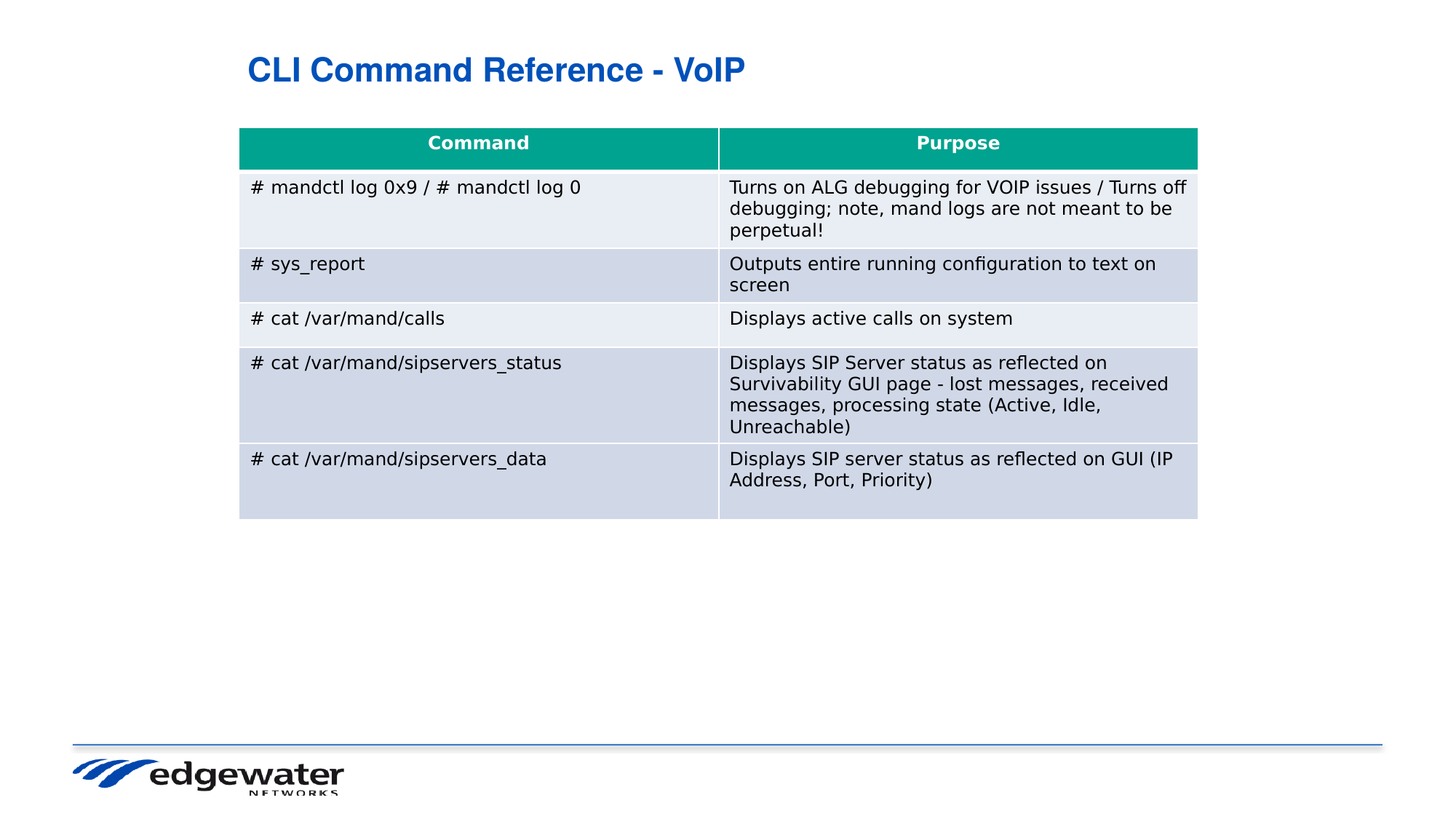

CLI Command Reference - VoIP
| Command | Purpose |
| --- | --- |
| # mandctl log 0x9 / # mandctl log 0 | Turns on ALG debugging for VOIP issues / Turns off debugging; note, mand logs are not meant to be perpetual! |
| # sys\_report | Outputs entire running configuration to text on screen |
| # cat /var/mand/calls | Displays active calls on system |
| # cat /var/mand/sipservers\_status | Displays SIP Server status as reflected on Survivability GUI page - lost messages, received messages, processing state (Active, Idle, Unreachable) |
| # cat /var/mand/sipservers\_data | Displays SIP server status as reflected on GUI (IP Address, Port, Priority) |